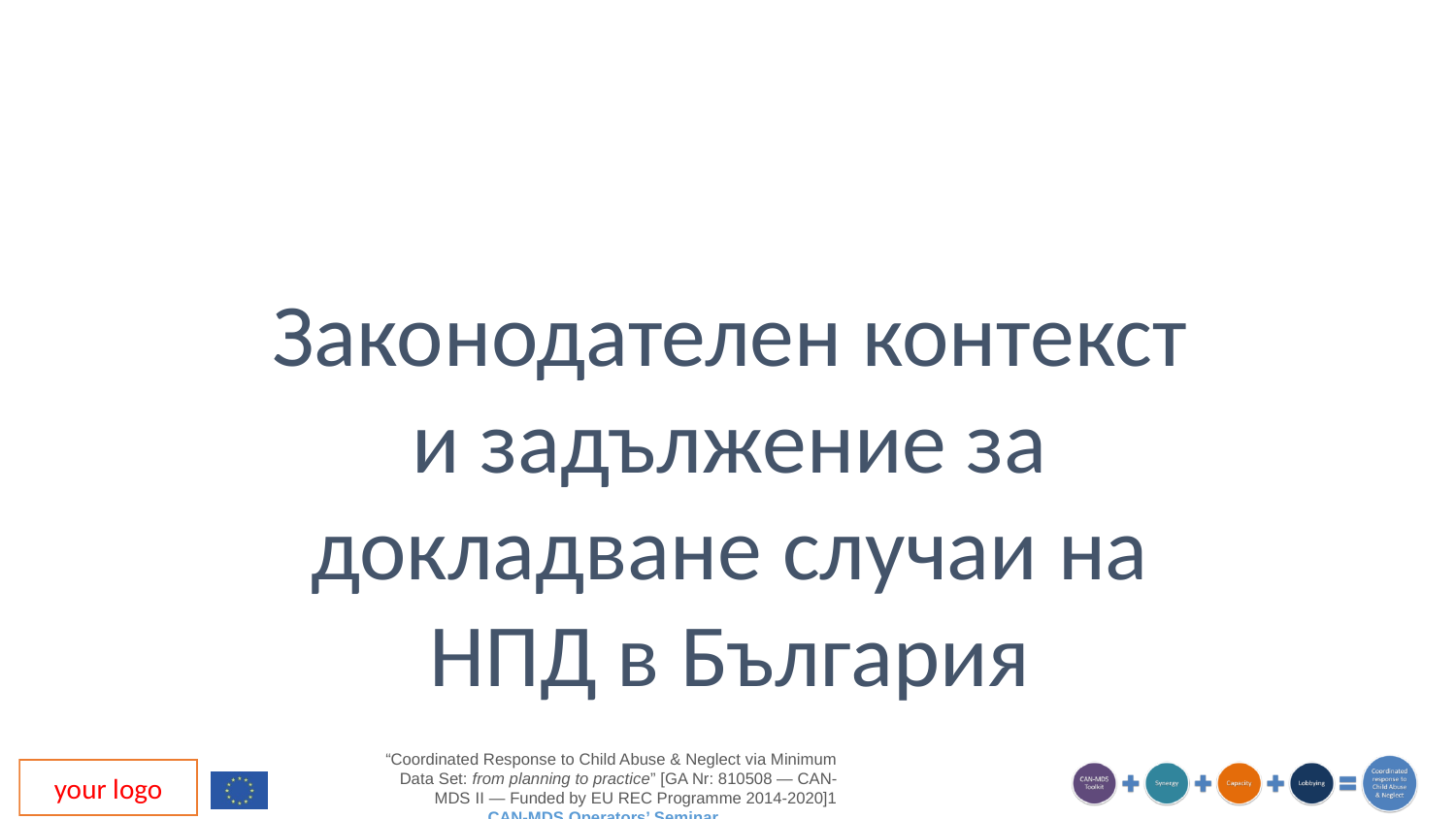

Законодателен контекст и задължение за докладване случаи на НПД в България